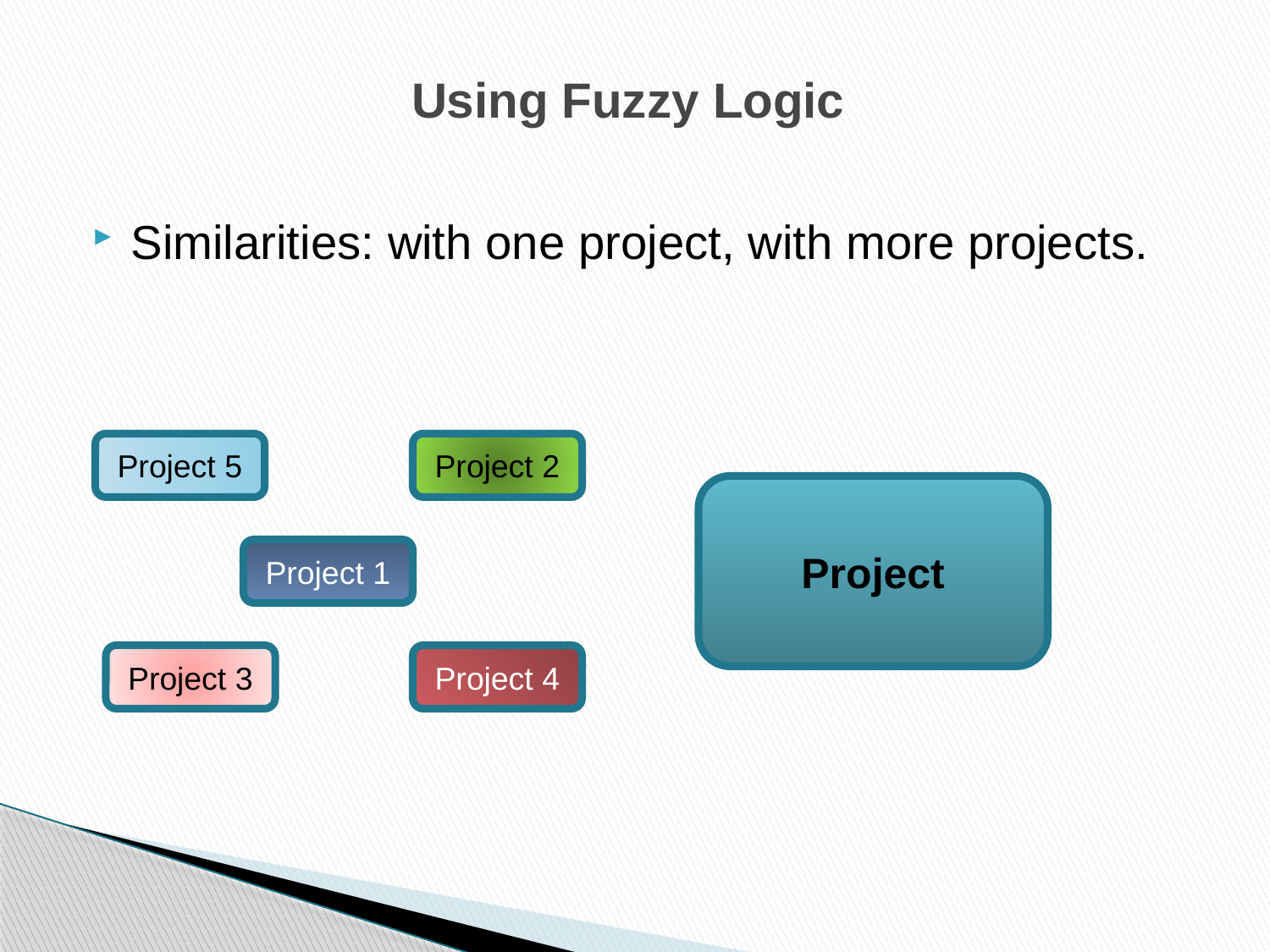

# Using Fuzzy Logic
Similarities: with one project, with more projects.

Project 5
Project 2
Project
Project 1
Project 3
Project 4